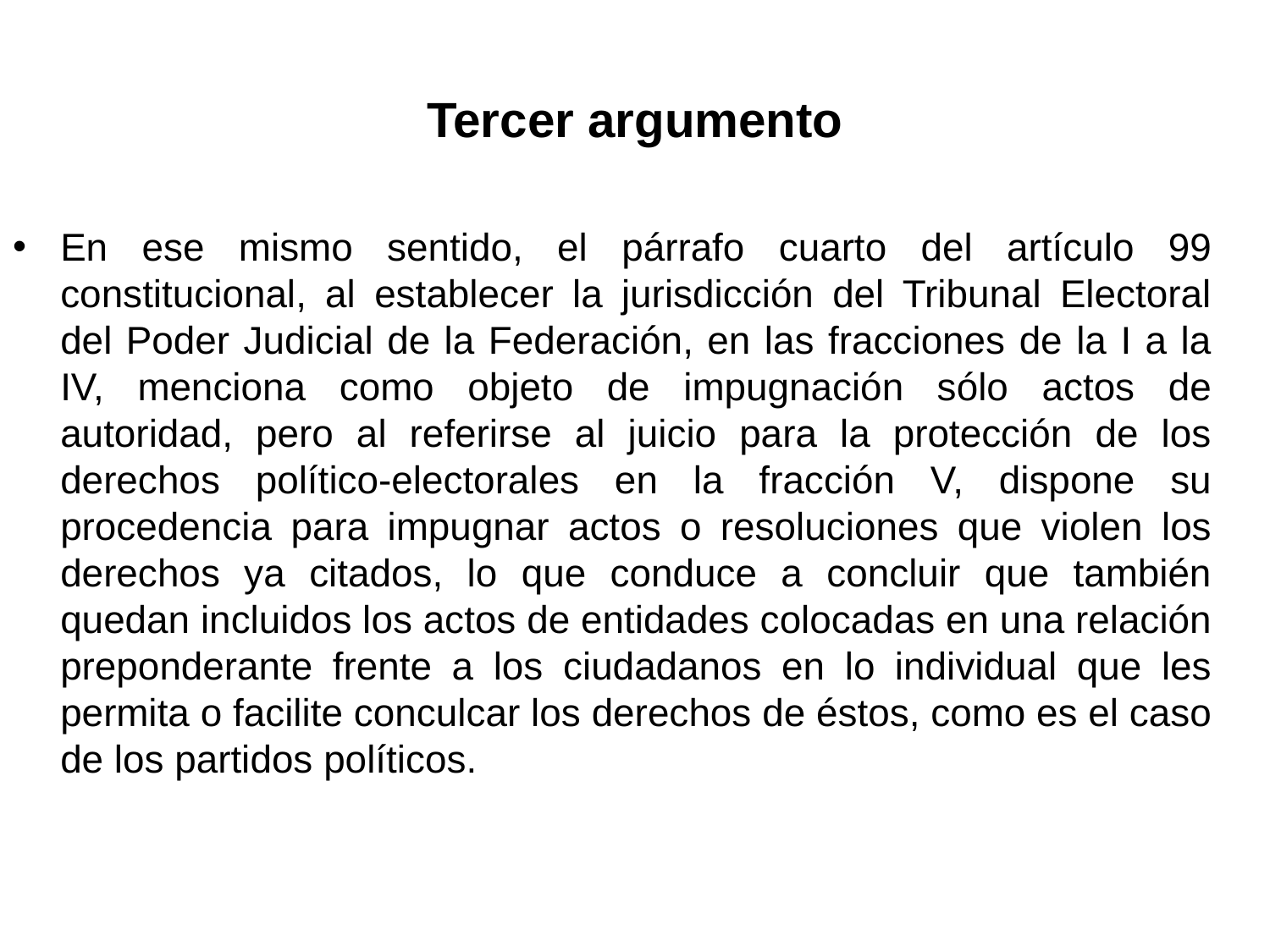

# Tercer argumento
En ese mismo sentido, el párrafo cuarto del artículo 99 constitucional, al establecer la jurisdicción del Tribunal Electoral del Poder Judicial de la Federación, en las fracciones de la I a la IV, menciona como objeto de impugnación sólo actos de autoridad, pero al referirse al juicio para la protección de los derechos político-electorales en la fracción V, dispone su procedencia para impugnar actos o resoluciones que violen los derechos ya citados, lo que conduce a concluir que también quedan incluidos los actos de entidades colocadas en una relación preponderante frente a los ciudadanos en lo individual que les permita o facilite conculcar los derechos de éstos, como es el caso de los partidos políticos.